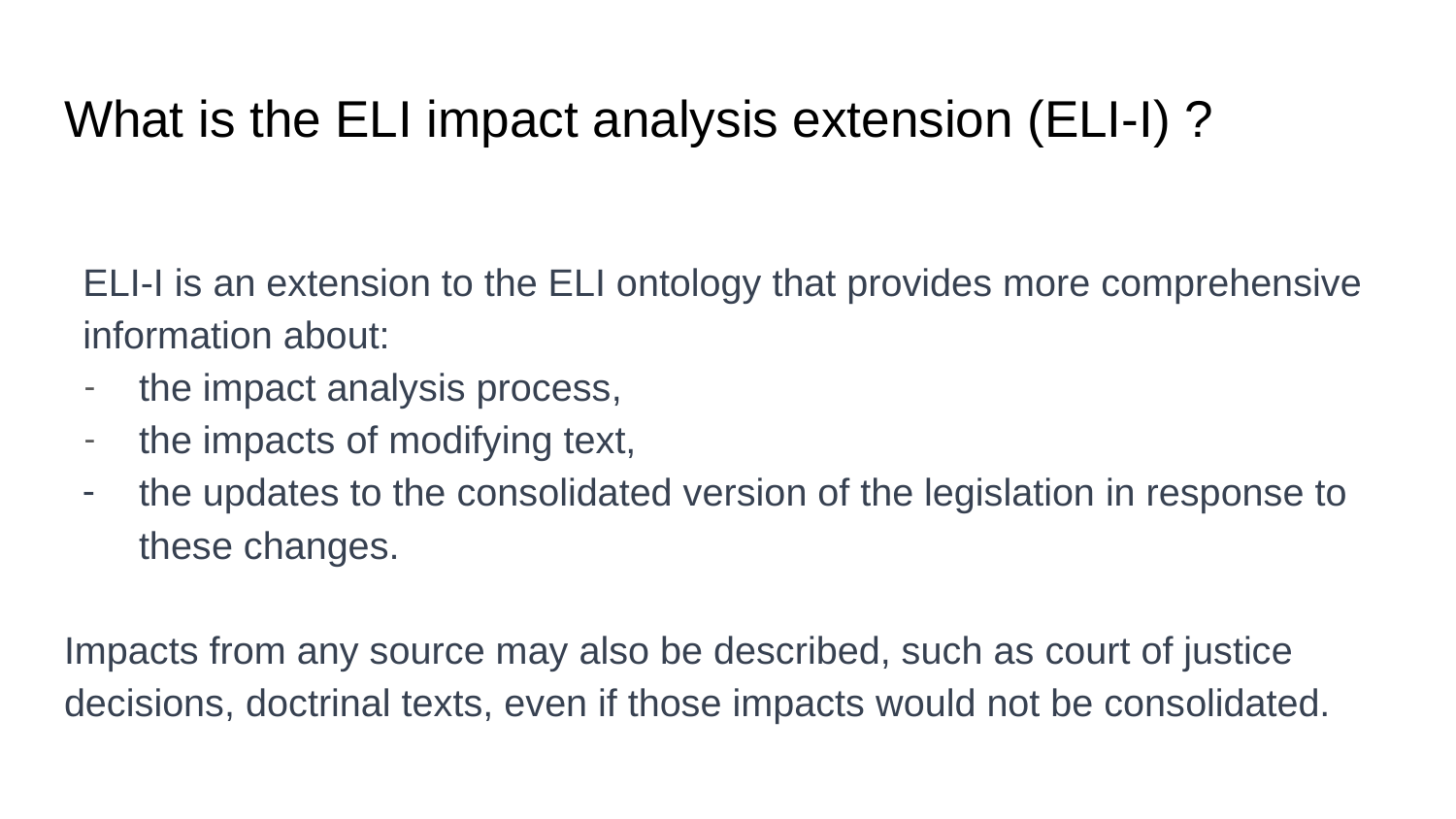

# What is the ELI impact analysis extension (ELI-I) ?
ELI-I is an extension to the ELI ontology that provides more comprehensive information about:
the impact analysis process,
the impacts of modifying text,
the updates to the consolidated version of the legislation in response to these changes.

Impacts from any source may also be described, such as court of justice decisions, doctrinal texts, even if those impacts would not be consolidated.